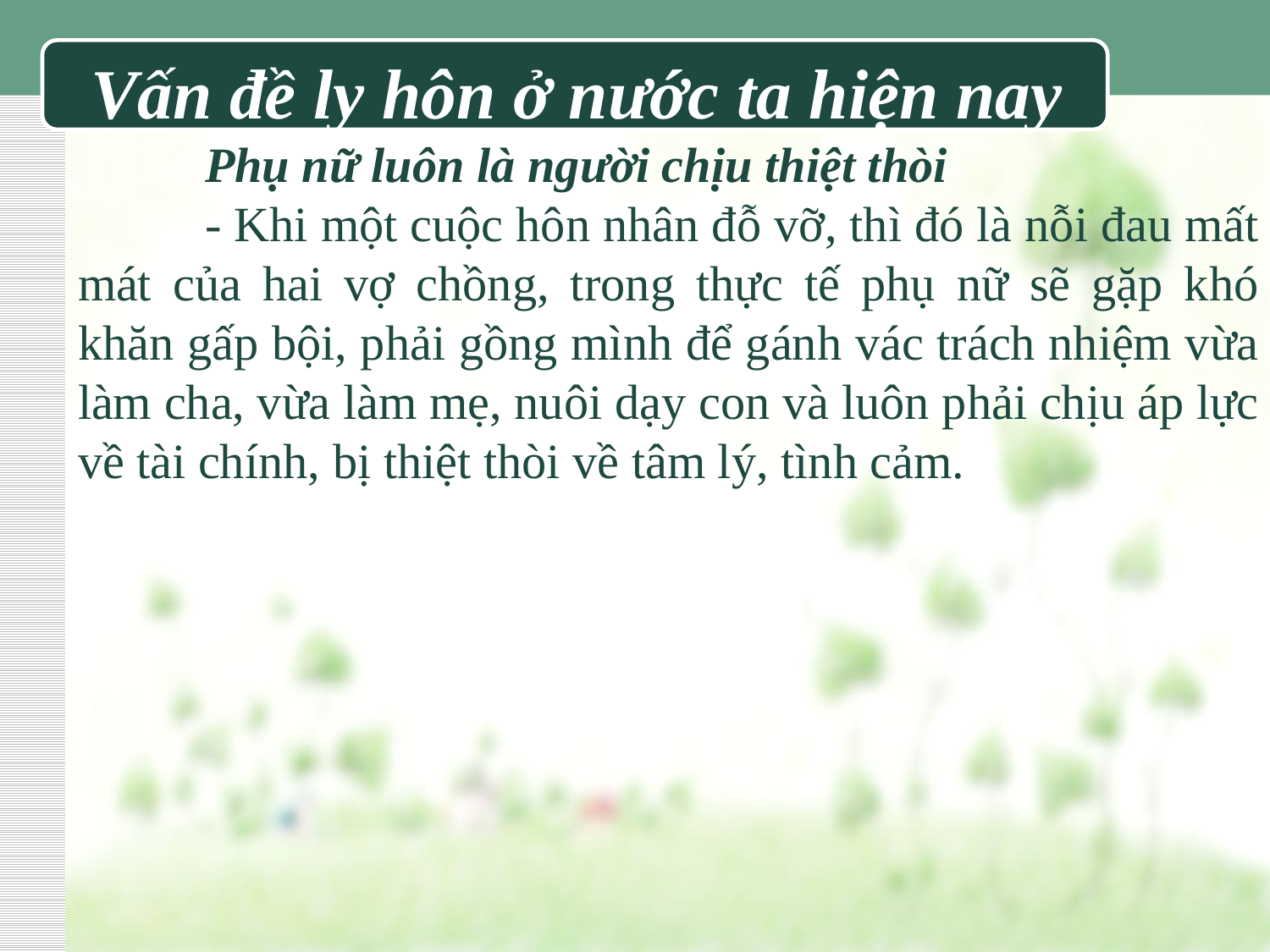

Vấn đề ly hôn ở nước ta hiện nay
	Phụ nữ luôn là người chịu thiệt thòi
	- Khi một cuộc hôn nhân đỗ vỡ, thì đó là nỗi đau mất mát của hai vợ chồng, trong thực tế phụ nữ sẽ gặp khó khăn gấp bội, phải gồng mình để gánh vác trách nhiệm vừa làm cha, vừa làm mẹ, nuôi dạy con và luôn phải chịu áp lực về tài chính, bị thiệt thòi về tâm lý, tình cảm.